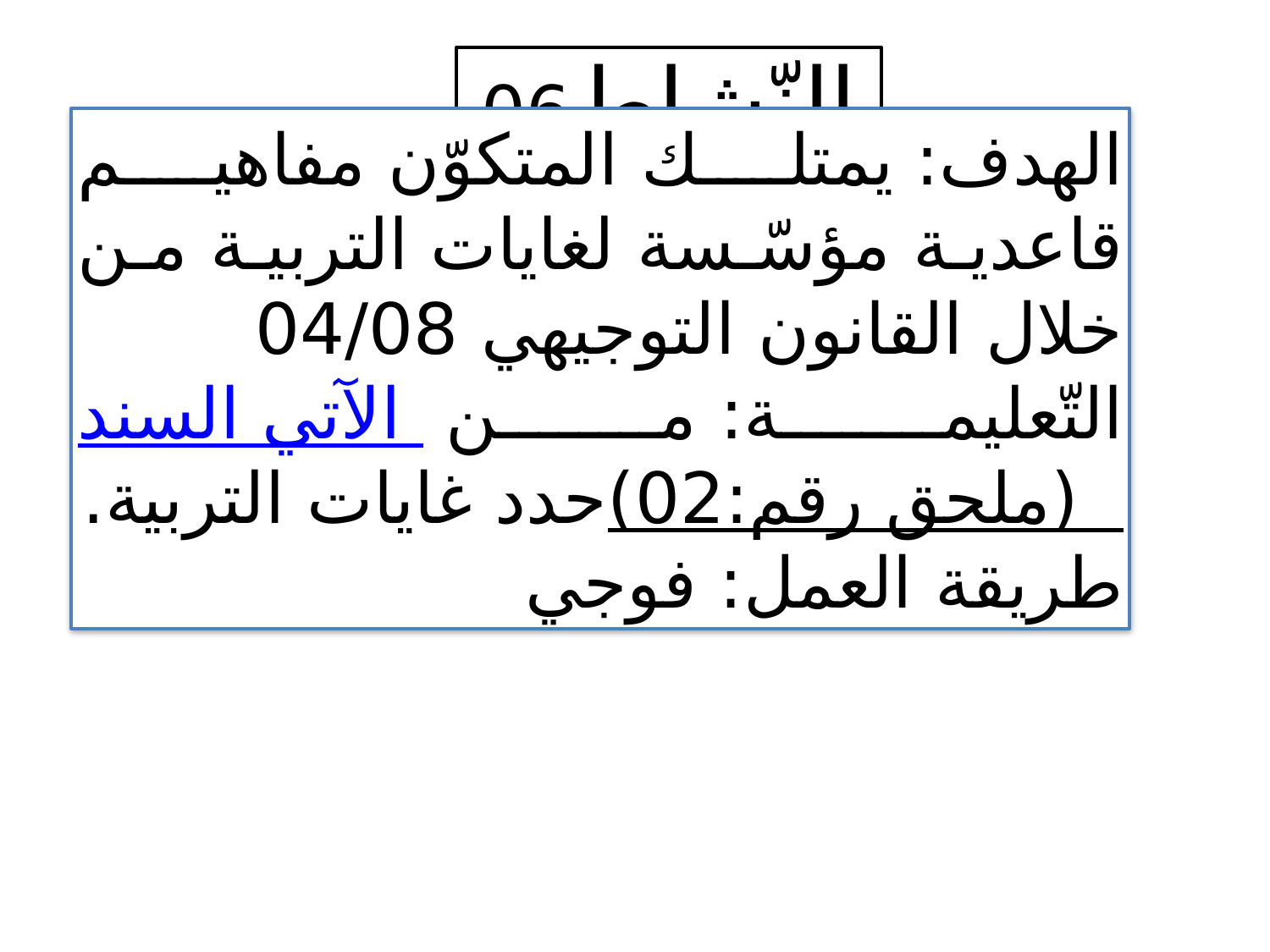

النّشاط06
الهدف: يمتلك المتكوّن مفاهيم قاعدية مؤسّسة لغايات التربية من خلال القانون التوجيهي 04/08
التّعليمة: من السند الآتي (ملحق رقم:02)  حدد غايات التربية.
طريقة العمل: فوجي